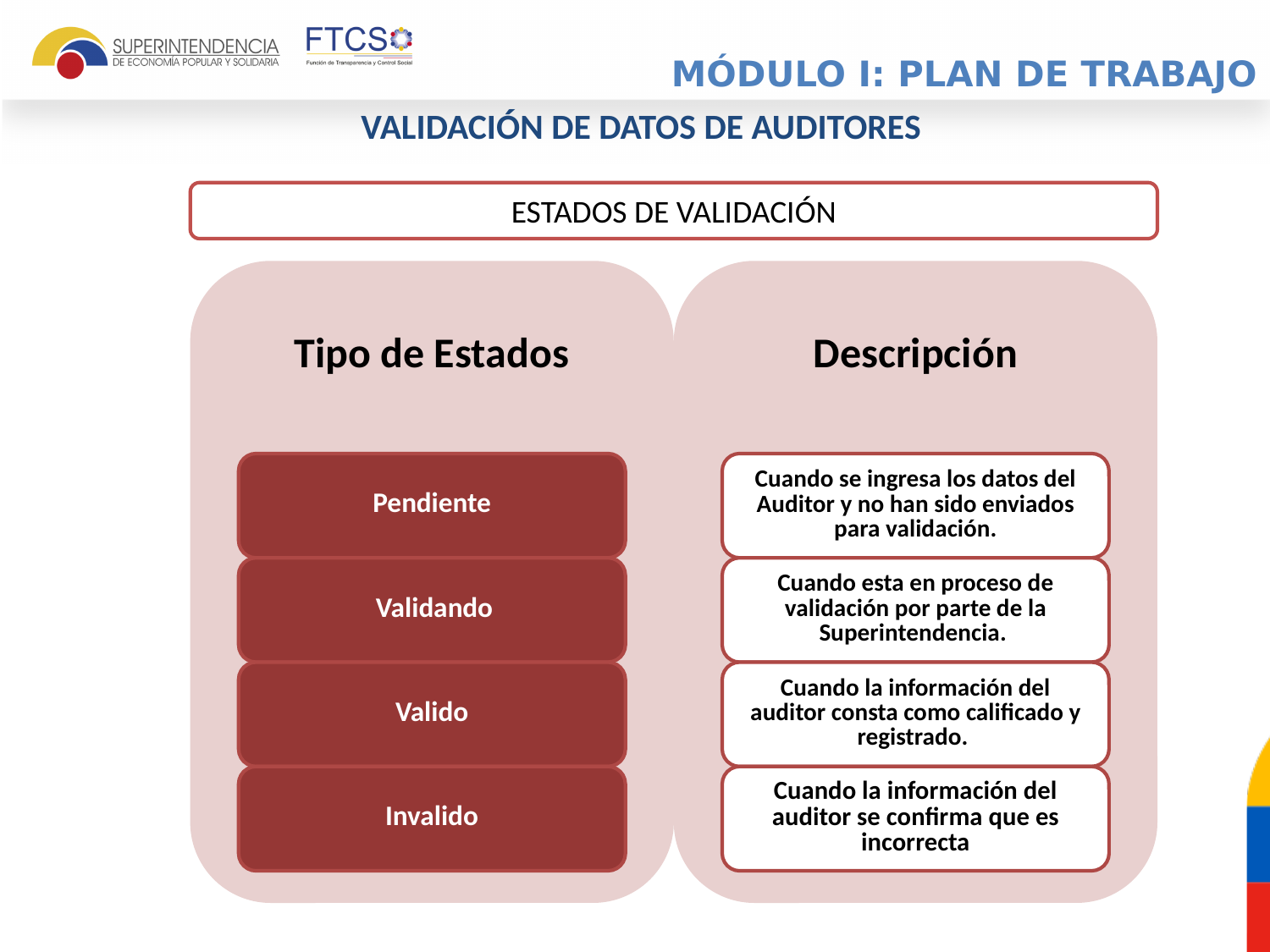

MÓDULO I: PLAN DE TRABAJO
VALIDACIÓN DE DATOS DE AUDITORES
ESTADOS DE VALIDACIÓN
Tipo de Estados
Pendiente
Invalido
Descripción
Cuando se ingresa los datos del Auditor y no han sido enviados para validación.
 Validando
Valido
Cuando la información del auditor se confirma que es incorrecta
Cuando la información del auditor consta como calificado y registrado.
Cuando esta en proceso de validación por parte de la Superintendencia.